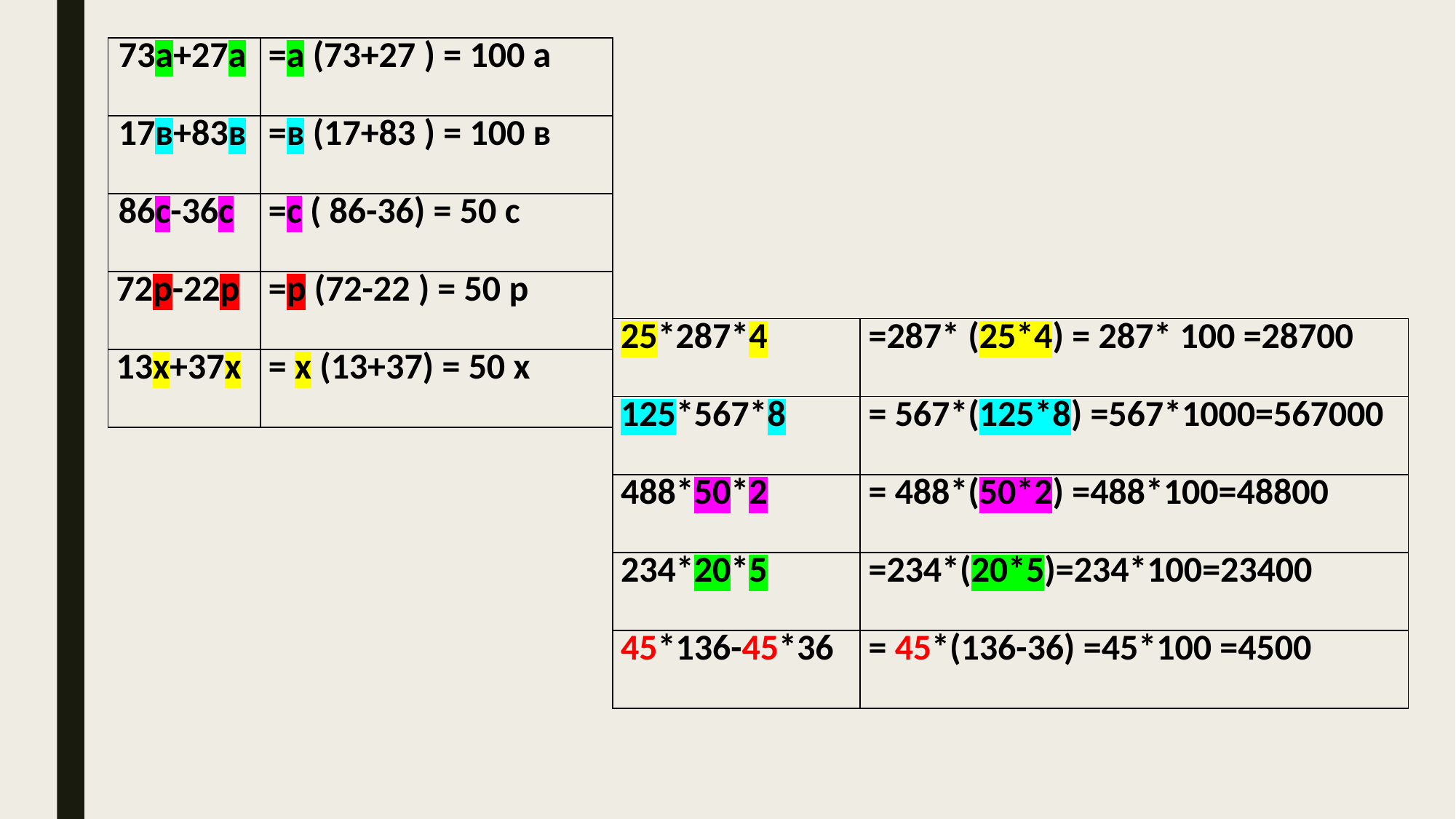

| 73а+27а | =а (73+27 ) = 100 а |
| --- | --- |
| 17в+83в | =в (17+83 ) = 100 в |
| 86с-36с | =с ( 86-36) = 50 с |
| 72р-22р | =р (72-22 ) = 50 р |
| 13х+37х | = х (13+37) = 50 х |
| 25\*287\*4 | =287\* (25\*4) = 287\* 100 =28700 |
| --- | --- |
| 125\*567\*8 | = 567\*(125\*8) =567\*1000=567000 |
| 488\*50\*2 | = 488\*(50\*2) =488\*100=48800 |
| 234\*20\*5 | =234\*(20\*5)=234\*100=23400 |
| 45\*136-45\*36 | = 45\*(136-36) =45\*100 =4500 |